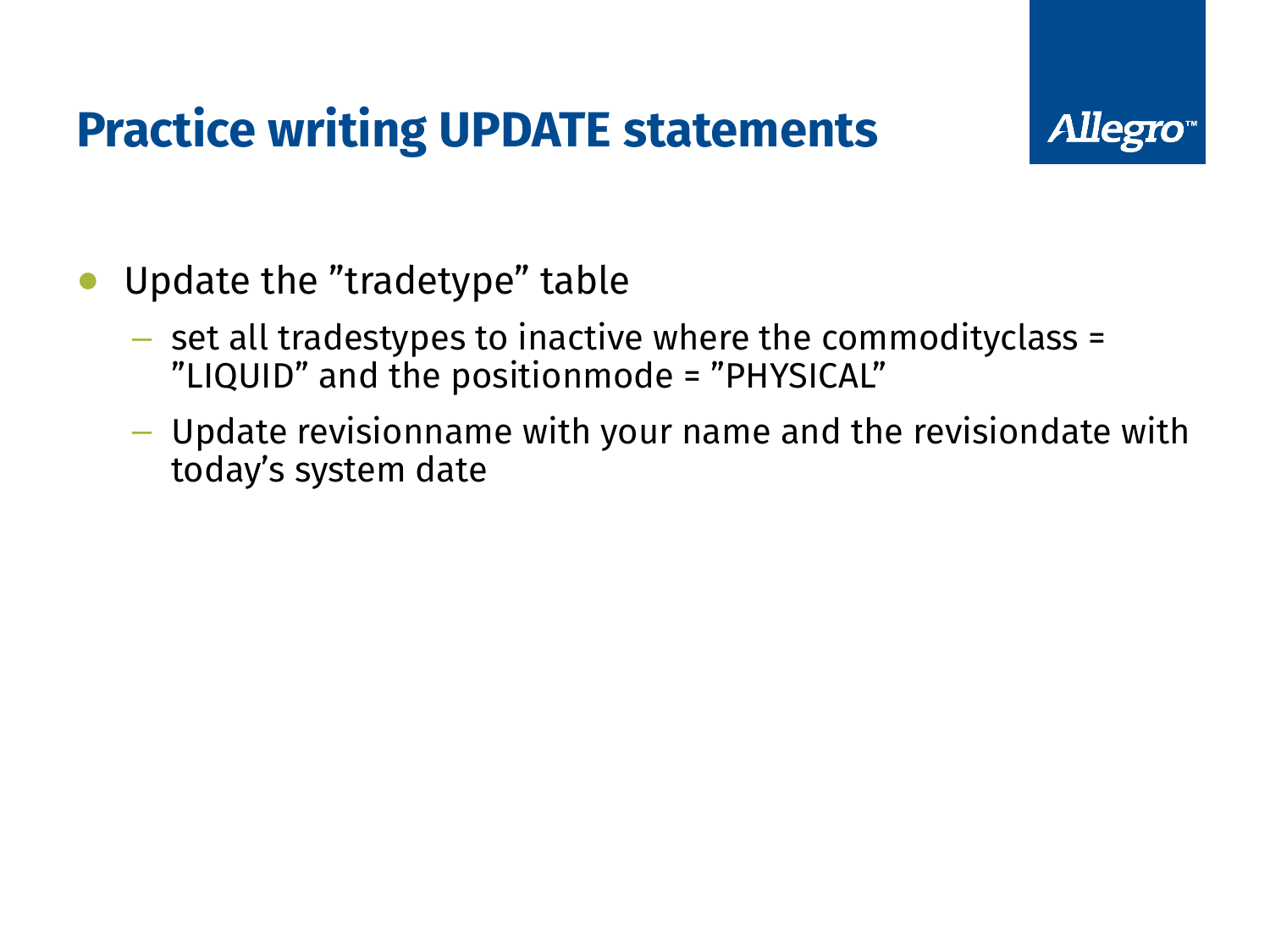

# Practice writing UPDATE statements

Update the ”tradetype” table
set all tradestypes to inactive where the commodityclass = ”LIQUID” and the positionmode = ”PHYSICAL”
Update revisionname with your name and the revisiondate with today’s system date